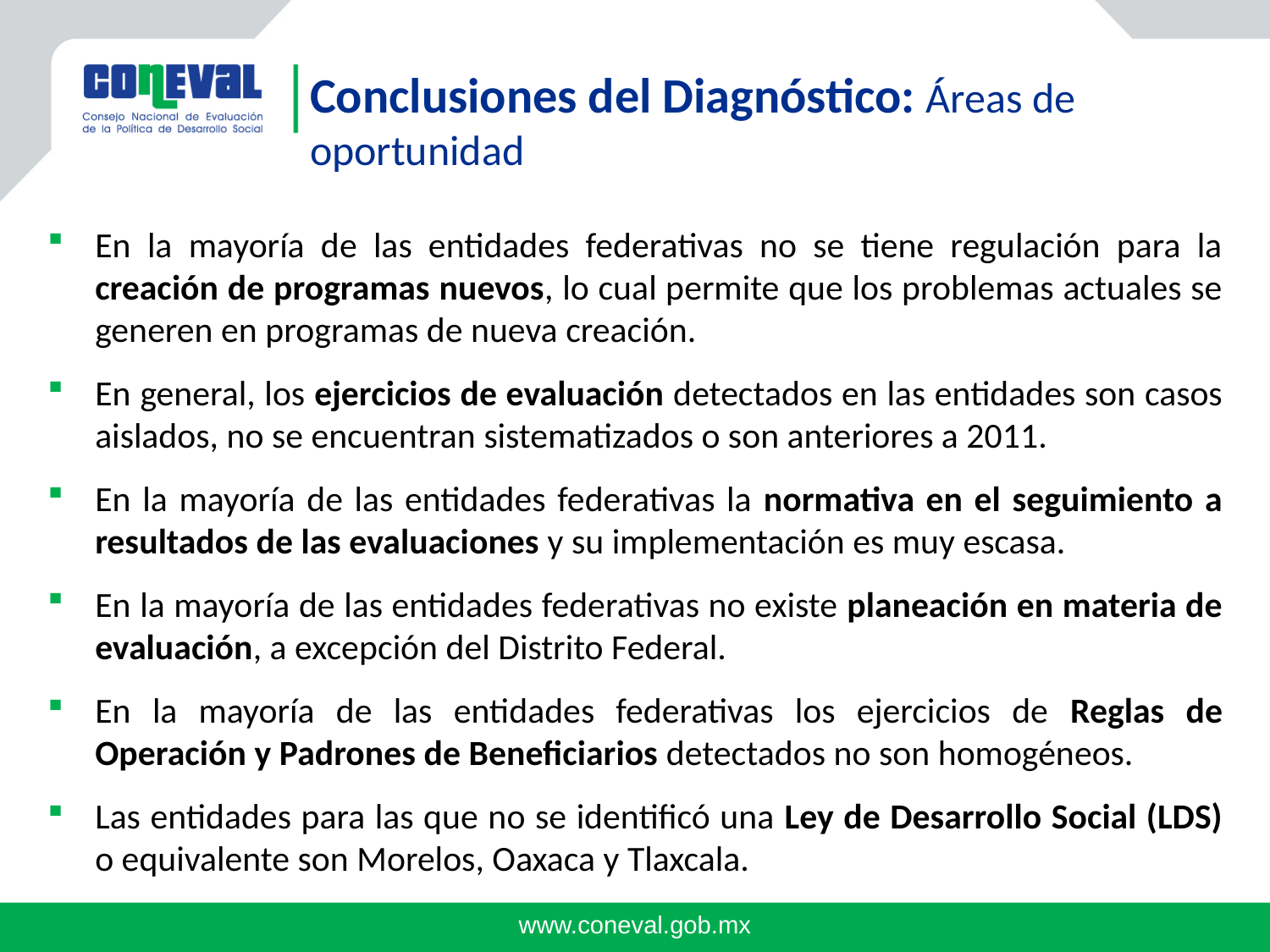

Conclusiones del Diagnóstico: Áreas de oportunidad
En la mayoría de las entidades federativas no se tiene regulación para la creación de programas nuevos, lo cual permite que los problemas actuales se generen en programas de nueva creación.
En general, los ejercicios de evaluación detectados en las entidades son casos aislados, no se encuentran sistematizados o son anteriores a 2011.
En la mayoría de las entidades federativas la normativa en el seguimiento a resultados de las evaluaciones y su implementación es muy escasa.
En la mayoría de las entidades federativas no existe planeación en materia de evaluación, a excepción del Distrito Federal.
En la mayoría de las entidades federativas los ejercicios de Reglas de Operación y Padrones de Beneficiarios detectados no son homogéneos.
Las entidades para las que no se identificó una Ley de Desarrollo Social (LDS) o equivalente son Morelos, Oaxaca y Tlaxcala.